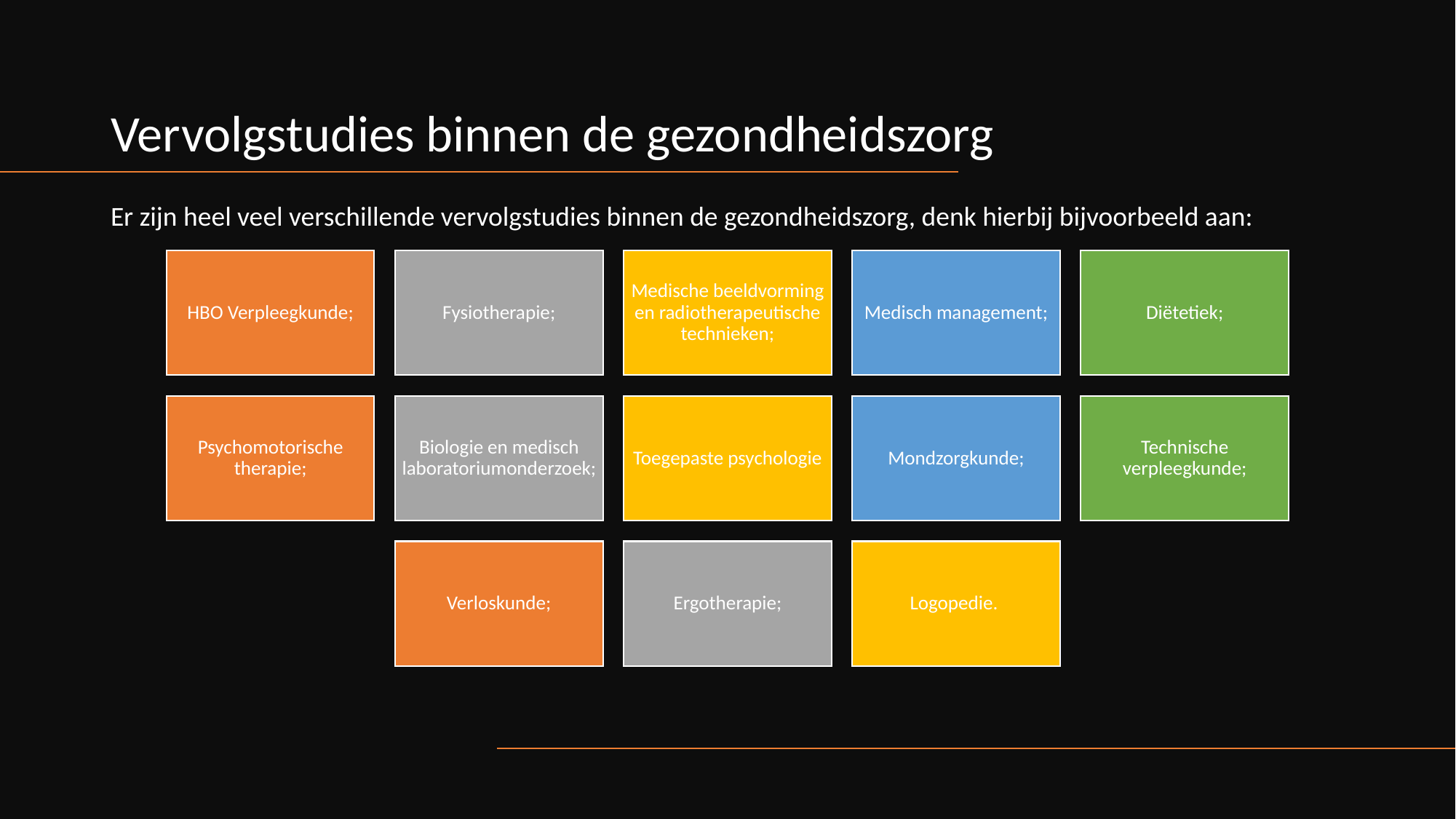

# Vervolgstudies binnen de gezondheidszorg
Er zijn heel veel verschillende vervolgstudies binnen de gezondheidszorg, denk hierbij bijvoorbeeld aan:
HBO Verpleegkunde;
Fysiotherapie;
Medische beeldvorming en radiotherapeutische technieken;
Medisch management;
Diëtetiek;
Psychomotorische therapie;
Biologie en medisch laboratoriumonderzoek;
Toegepaste psychologie
Mondzorgkunde;
Technische verpleegkunde;
Verloskunde;
Ergotherapie;
Logopedie.